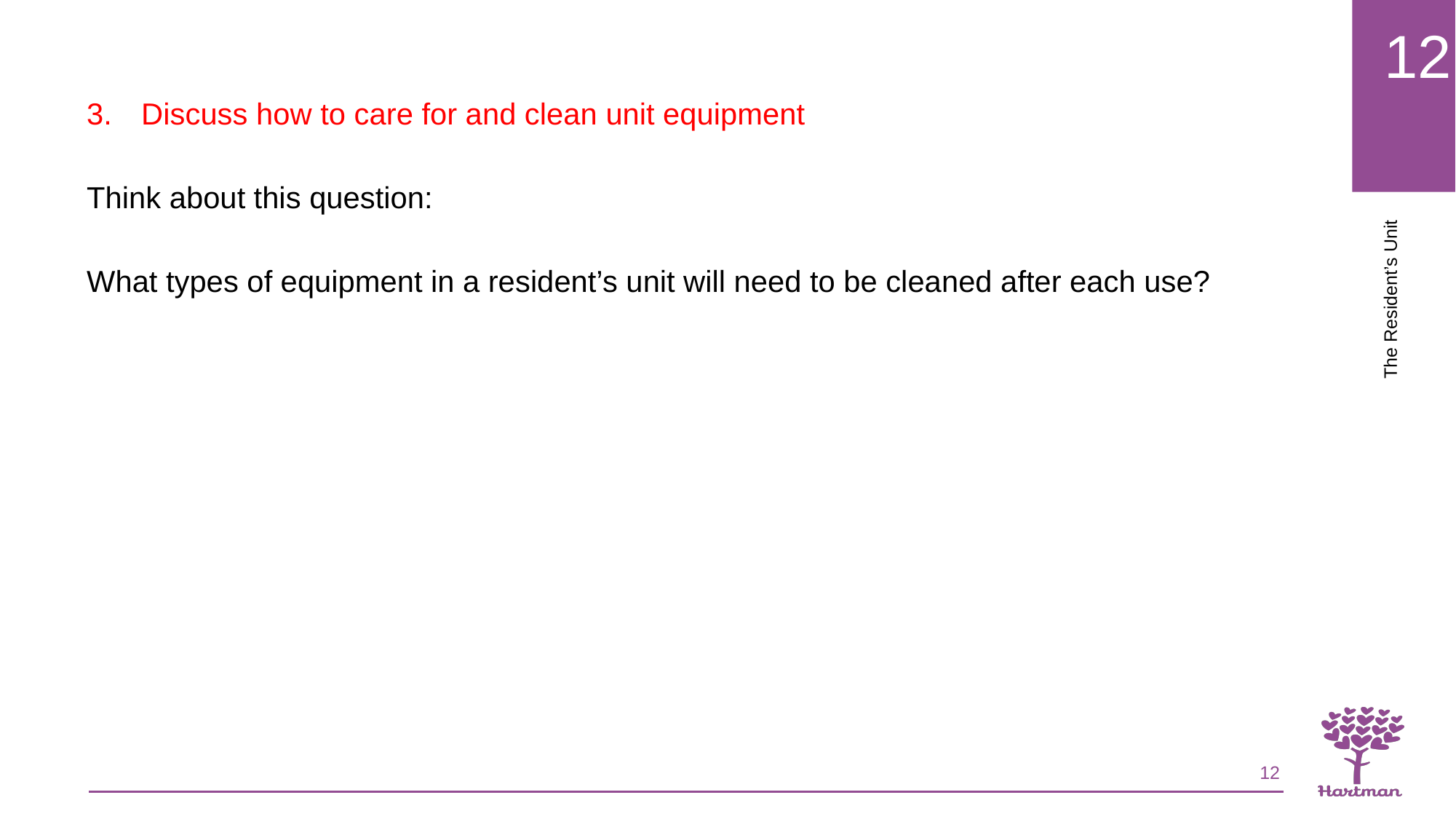

Discuss how to care for and clean unit equipment

Think about this question:

What types of equipment in a resident’s unit will need to be cleaned after each use?

12